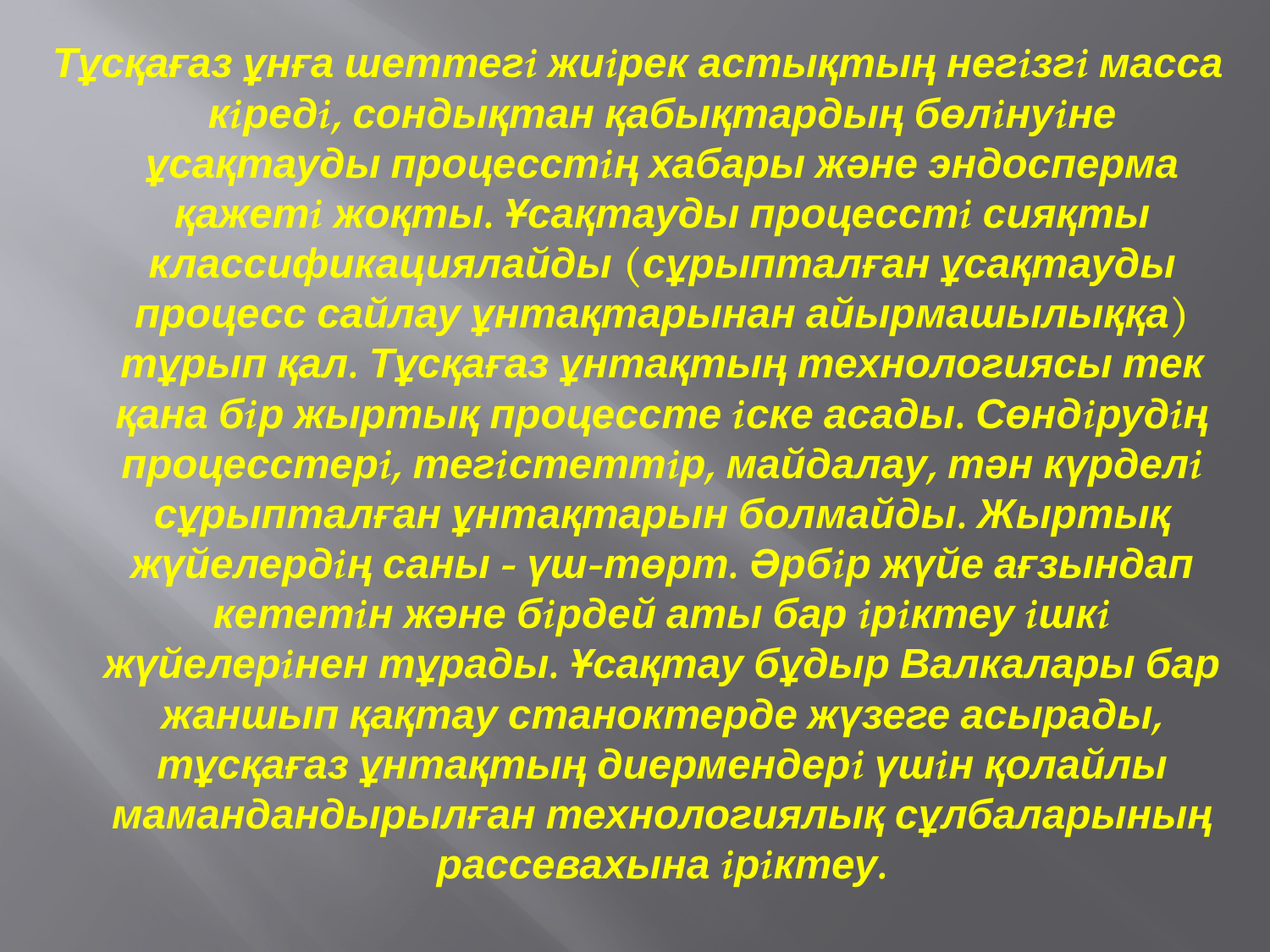

Тұсқағаз ұнға шеттегi жиiрек астықтың негiзгi масса кiредi, сондықтан қабықтардың бөлiнуiне ұсақтауды процесстiң хабары және эндосперма қажетi жоқты. Ұсақтауды процесстi сияқты классификациялайды (сұрыпталған ұсақтауды процесс сайлау ұнтақтарынан айырмашылыққа) тұрып қал. Тұсқағаз ұнтақтың технологиясы тек қана бiр жыртық процессте iске асады. Сөндiрудiң процесстерi, тегiстеттiр, майдалау, тән күрделi сұрыпталған ұнтақтарын болмайды. Жыртық жүйелердiң саны - үш-төрт. Әрбiр жүйе ағзындап кететiн және бiрдей аты бар iрiктеу iшкi жүйелерiнен тұрады. Ұсақтау бұдыр Валкалары бар жаншып қақтау станоктерде жүзеге асырады, тұсқағаз ұнтақтың диермендерi үшiн қолайлы мамандандырылған технологиялық сұлбаларының рассевахына iрiктеу.